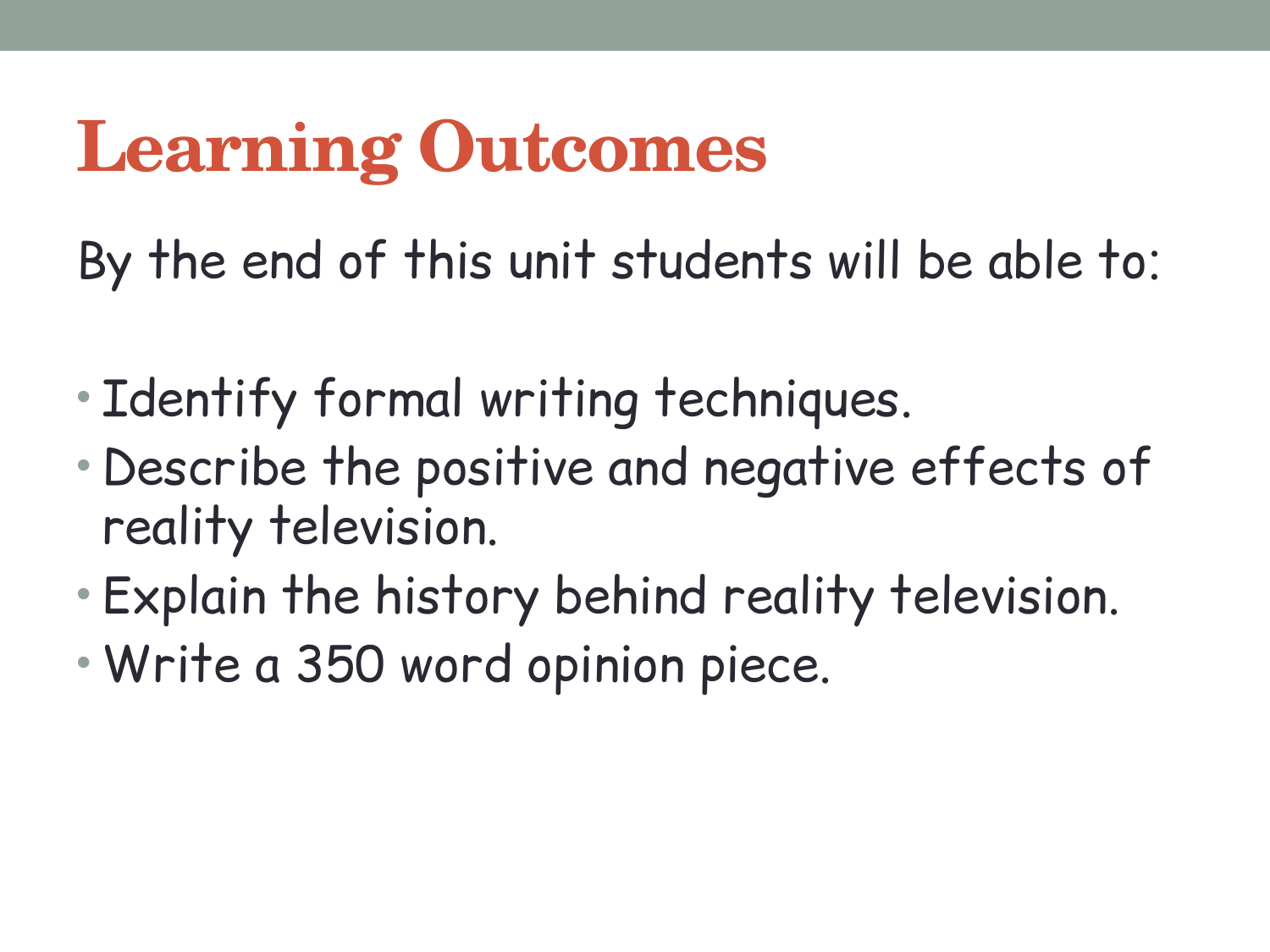

# Learning Outcomes
By the end of this unit students will be able to:

Identify formal writing techniques.
Describe the positive and negative effects of reality television.
Explain the history behind reality television.
Write a 350 word opinion piece.